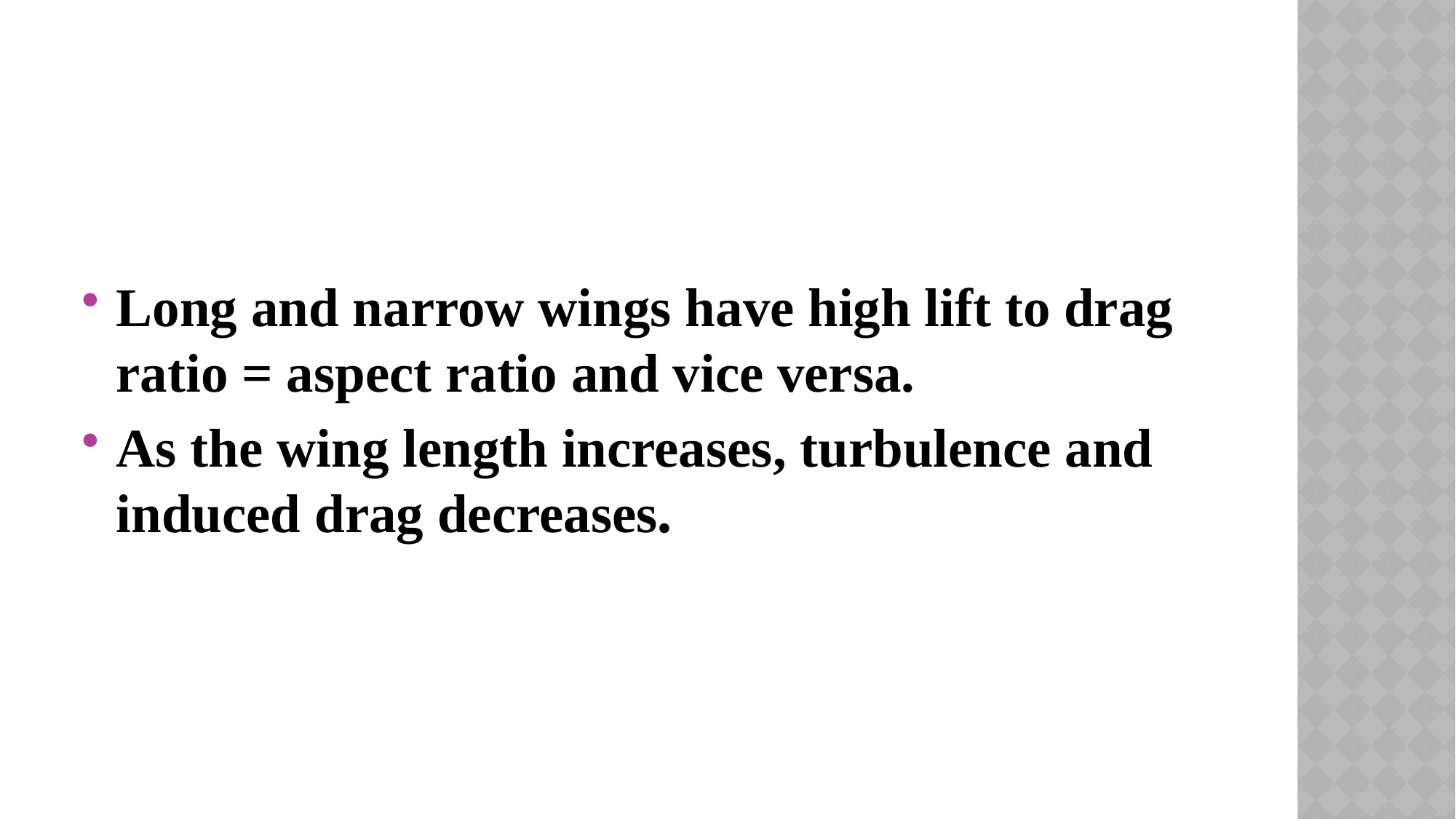

#

Long and narrow wings have high lift to drag ratio = aspect ratio and vice versa.
As the wing length increases, turbulence and induced drag decreases.